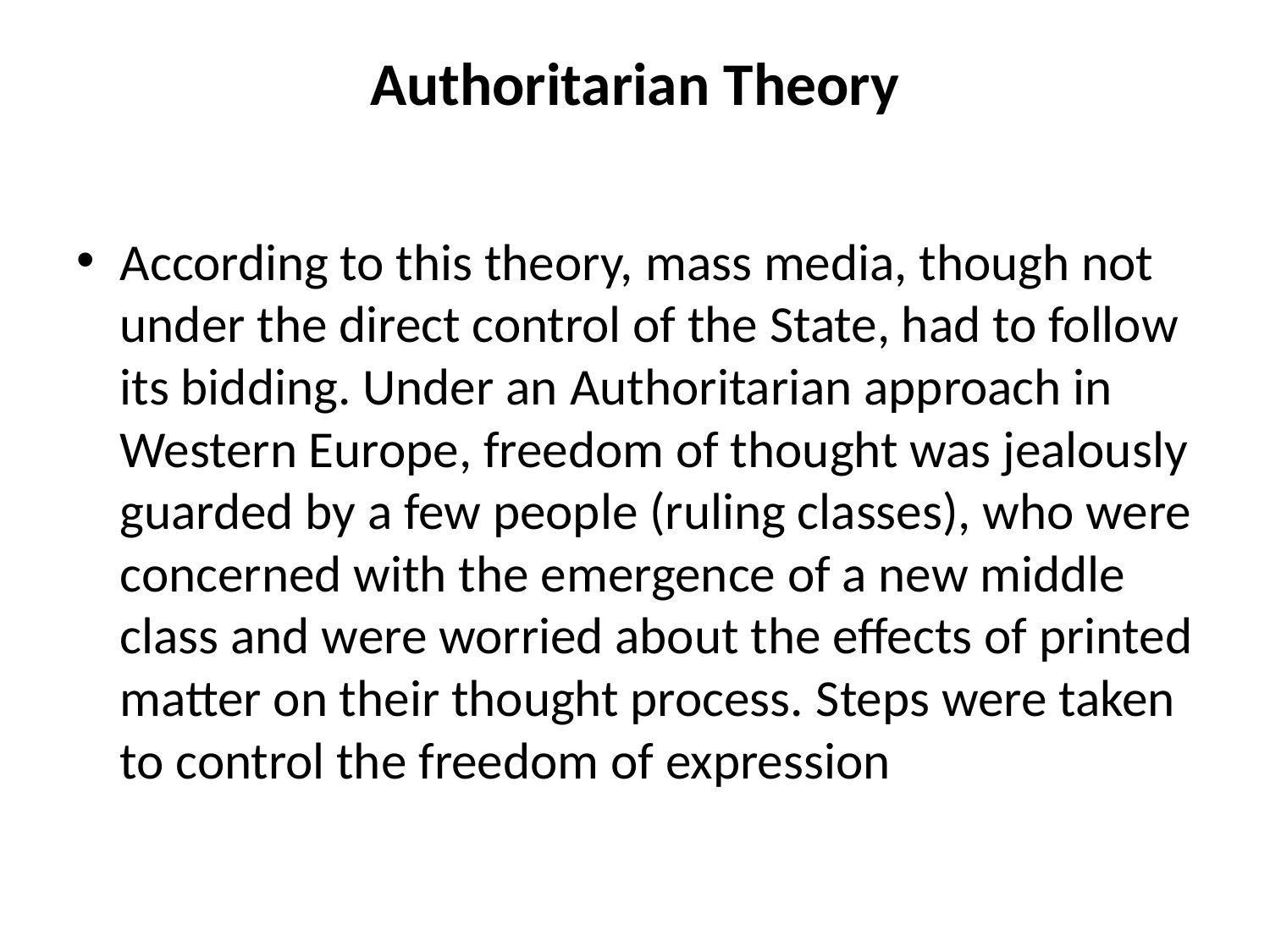

# Authoritarian Theory
According to this theory, mass media, though not under the direct control of the State, had to follow its bidding. Under an Authoritarian approach in Western Europe, freedom of thought was jealously guarded by a few people (ruling classes), who were concerned with the emergence of a new middle class and were worried about the effects of printed matter on their thought process. Steps were taken to control the freedom of expression